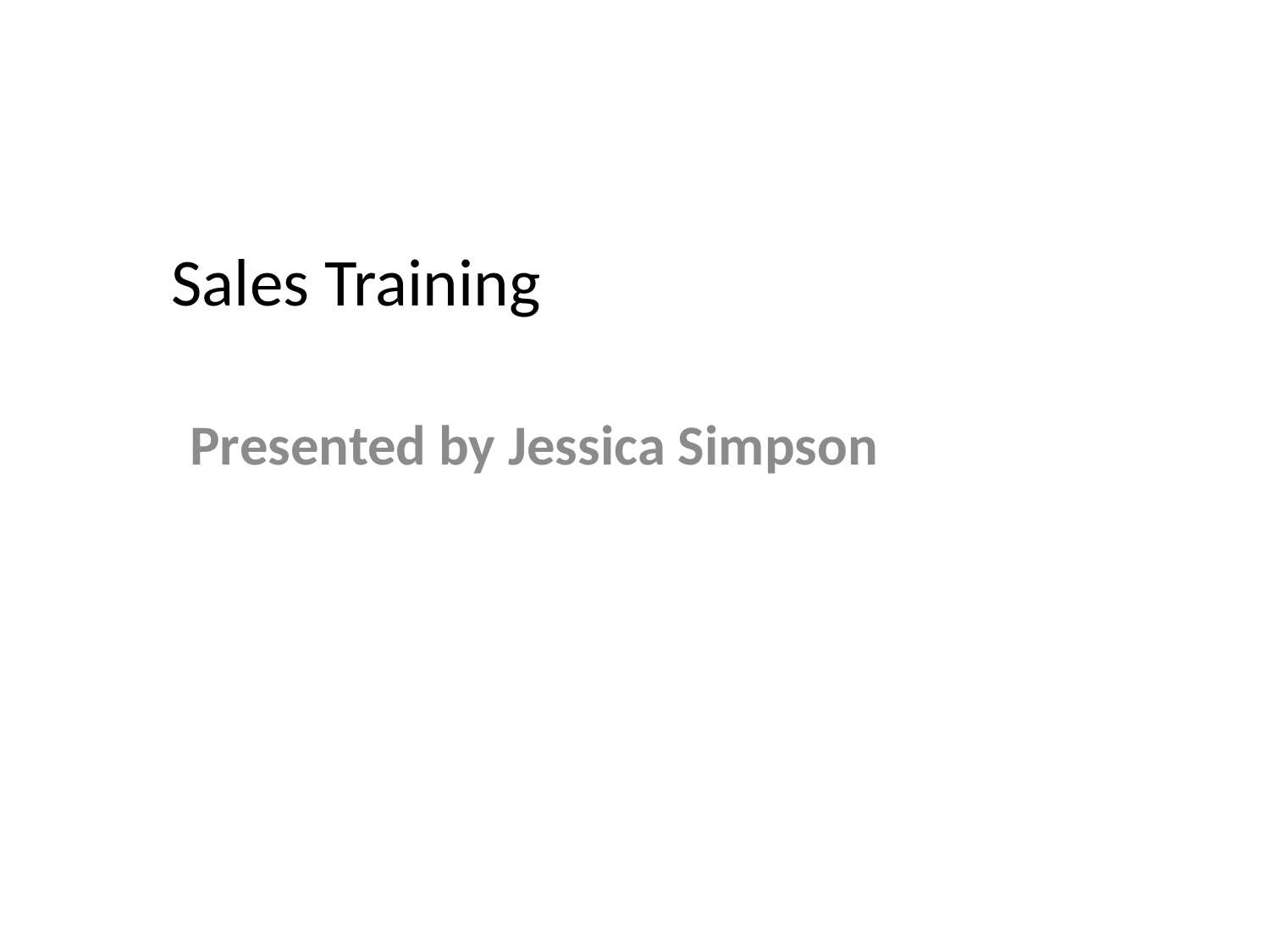

# Sales Training
Presented by Jessica Simpson